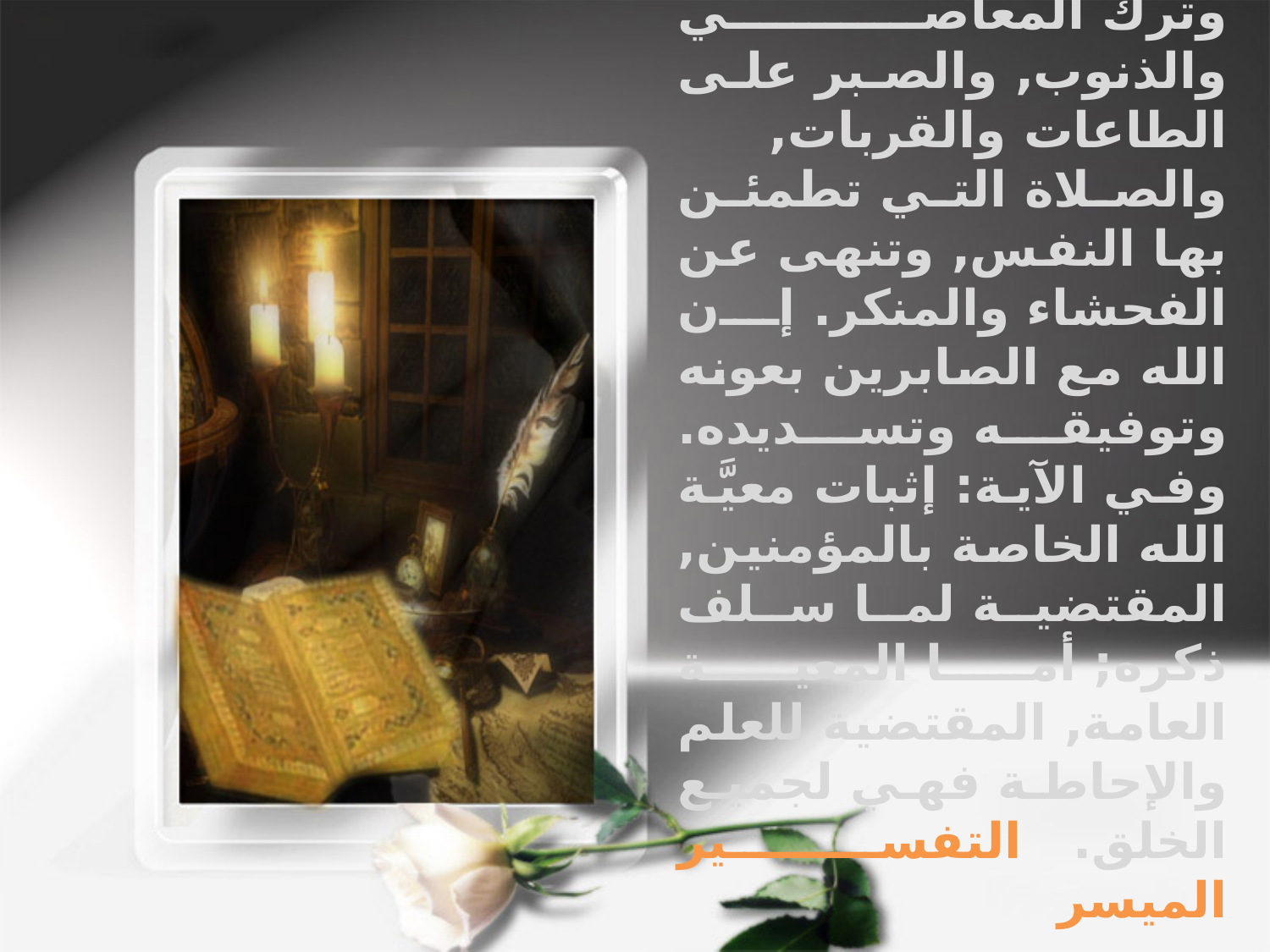

يا أيها المؤمنون اطلبوا العون من الله في كل أموركم: بالصبر على النوائب والمصائب, وترك المعاصي والذنوب, والصبر على الطاعات والقربات, والصلاة التي تطمئن بها النفس, وتنهى عن الفحشاء والمنكر. إن الله مع الصابرين بعونه وتوفيقه وتسديده. وفي الآية: إثبات معيَّة الله الخاصة بالمؤمنين, المقتضية لما سلف ذكره; أما المعية العامة, المقتضية للعلم والإحاطة فهي لجميع الخلق.   التفسير الميسر